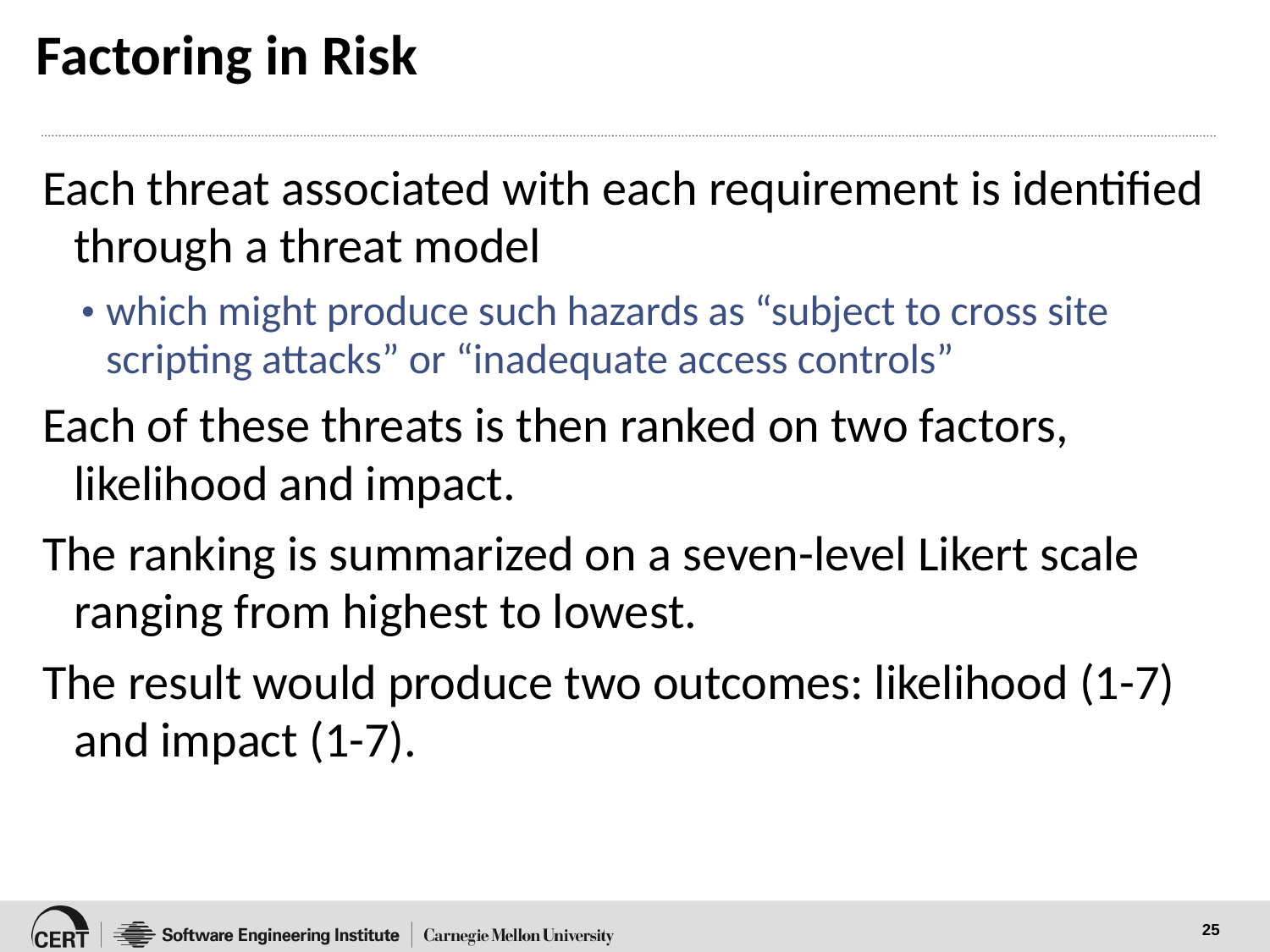

# Factoring in Risk
Each threat associated with each requirement is identified through a threat model
which might produce such hazards as “subject to cross site scripting attacks” or “inadequate access controls”
Each of these threats is then ranked on two factors, likelihood and impact.
The ranking is summarized on a seven-level Likert scale ranging from highest to lowest.
The result would produce two outcomes: likelihood (1-7) and impact (1-7).